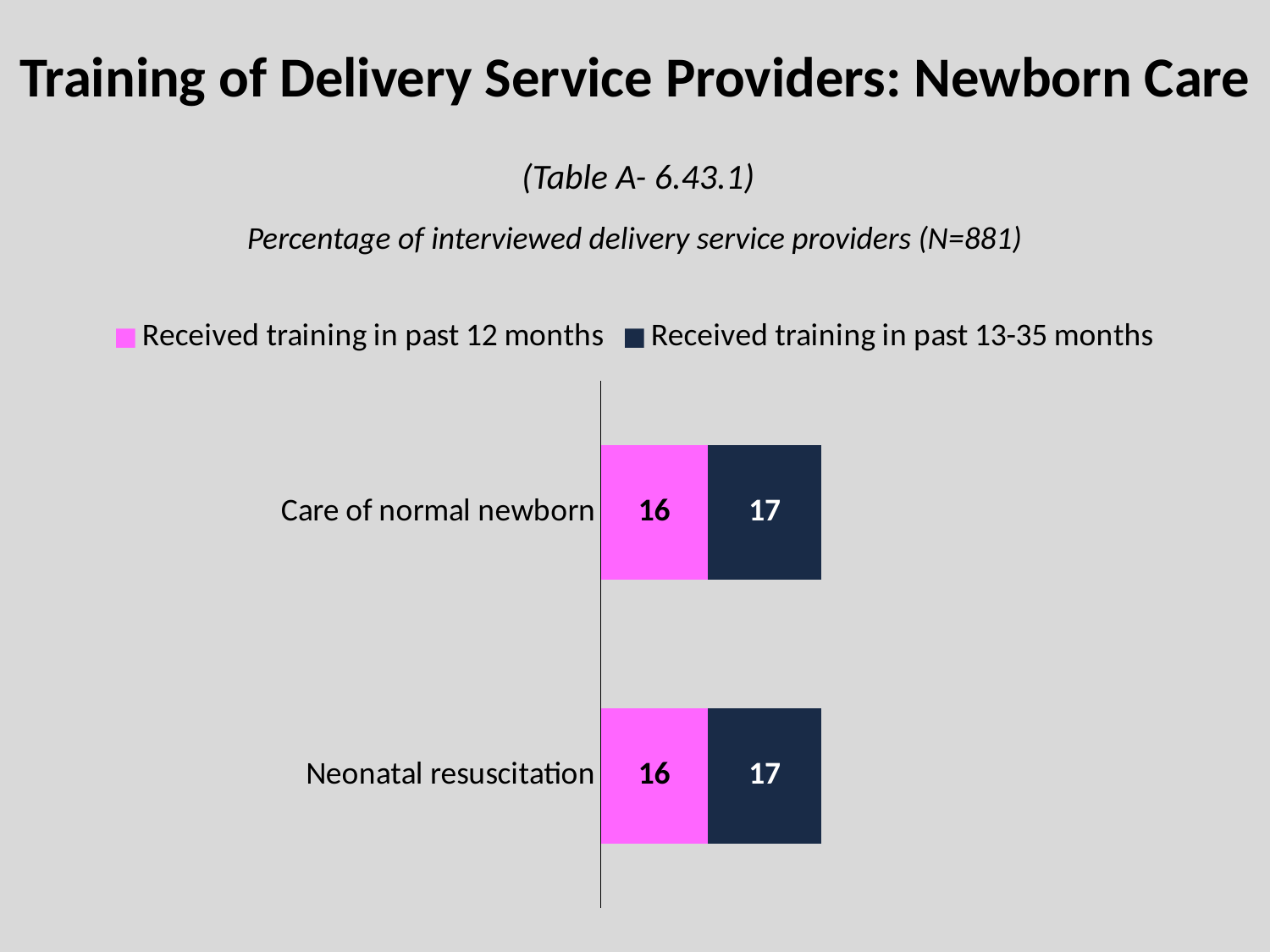

# Training of Delivery Service Providers: Newborn Care
(Table A- 6.43.1)
Percentage of interviewed delivery service providers (N=881)

### Chart

| Category | Received training in past 12 months | Received training in past 13-35 months |
|---|---|---|
| Neonatal resuscitation | 16.0 | 17.0 |
| Care of normal newborn | 16.0 | 17.0 |